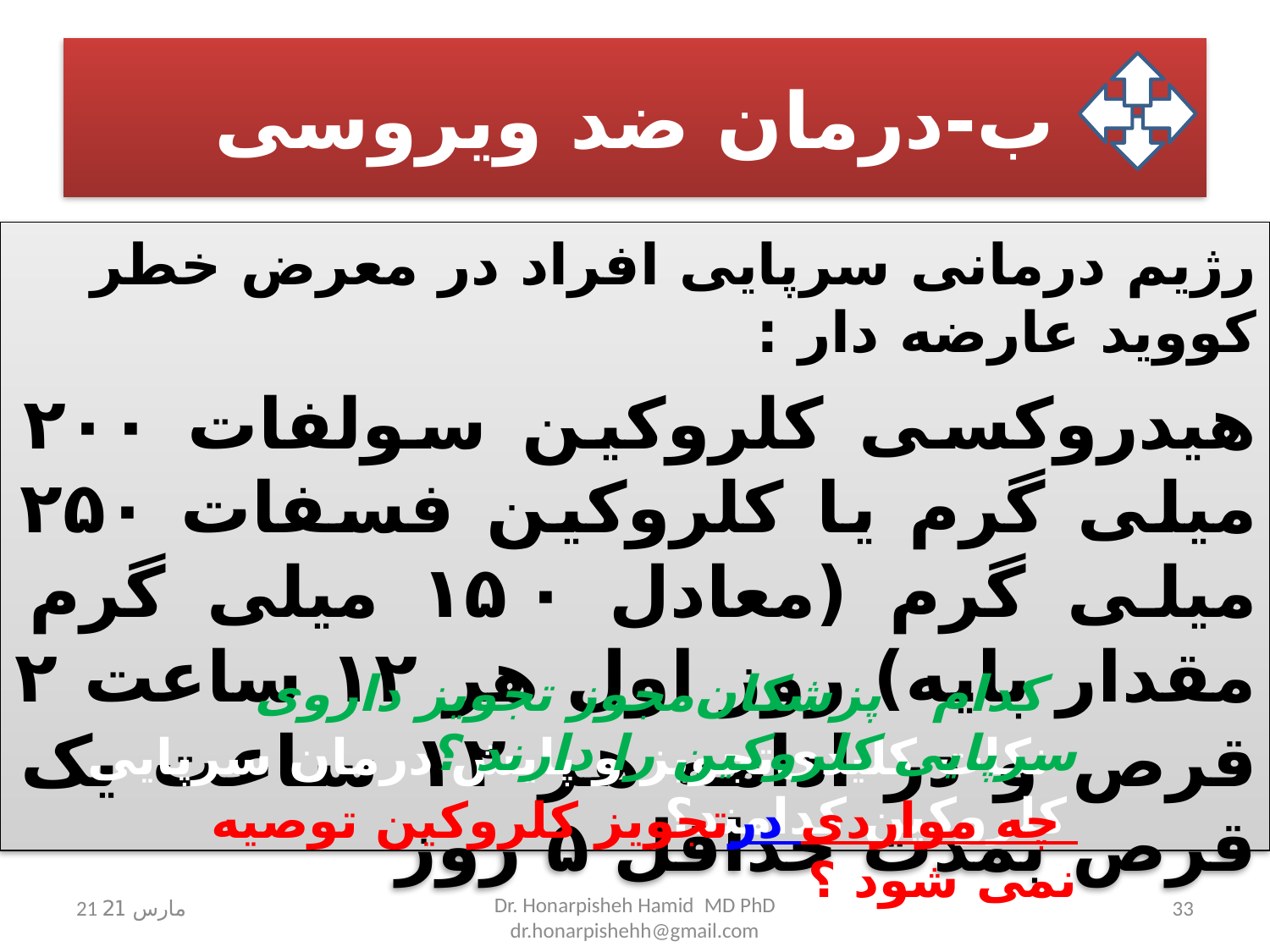

# ب-درمان ضد ویروسی

رژیم درمانی سرپایی افراد در معرض خطر کووید عارضه دار :
هیدروکسی کلروکین سولفات ۲۰۰ میلی گرم یا کلروکین فسفات ۲۵۰ میلی گرم (معادل ۱۵۰ میلی گرم مقدار پایه) روز اول هر ۱۲ ساعت ۲ قرص و در ادامه هر ۱۲ ساعت یک قرص بمدت حداقل ۵ روز
کدام   پزشکان  مجوز تجویز داروی سرپایی کلروکین را دارند ؟
نکات کلیدی تجویز و پایش درمان سرپایی کلروکین کدامند؟
در چه مواردی تجویز کلروکین توصیه نمی شود ؟
21 مارس 21
Dr. Honarpisheh Hamid  MD PhD dr.honarpishehh@gmail.com
33